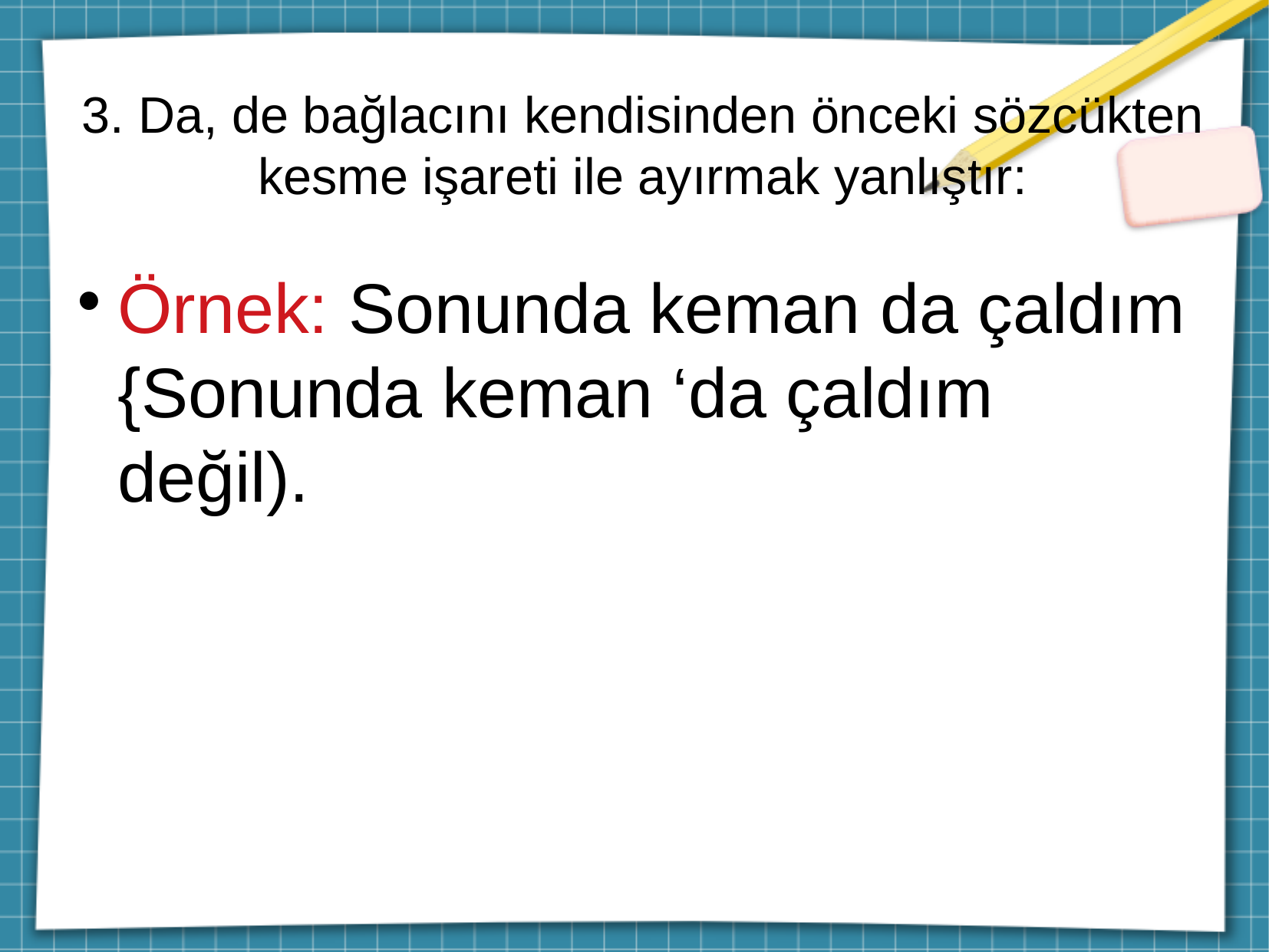

3. Da, de bağlacını kendisinden önceki sözcükten kesme işareti ile ayırmak yanlıştır:
Örnek: Sonunda keman da çaldım {Sonunda keman ‘da çaldım değil).